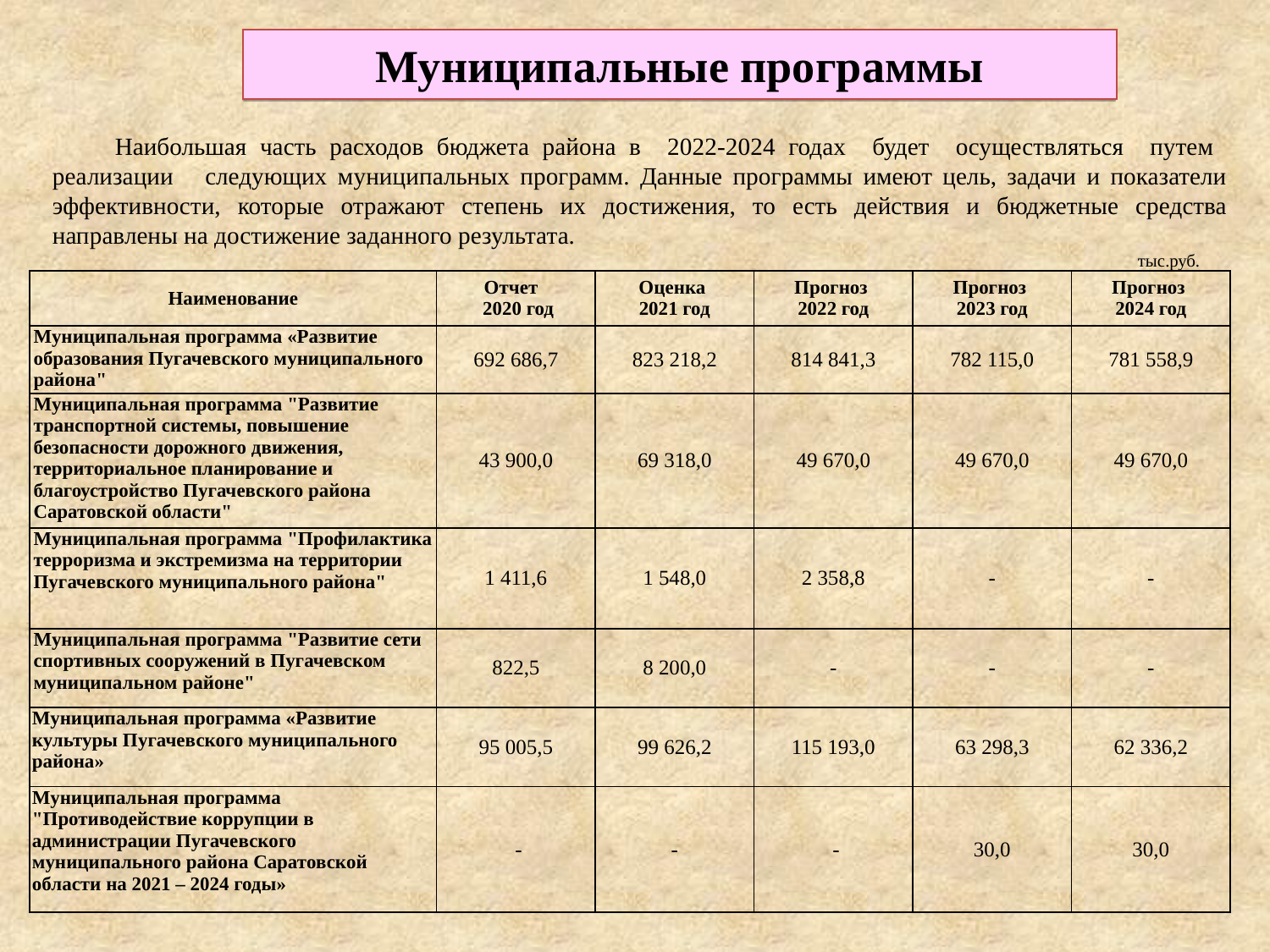

Муниципальные программы

Наибольшая часть расходов бюджета района в  2022-2024 годах  будет  осуществляться  путем  реализации   следующих муниципальных программ. Данные программы имеют цель, задачи и показатели эффективности, которые отражают степень их достижения, то есть действия и бюджетные средства направлены на достижение заданного результата.

|  |  |  |  |  | тыс.руб. |
| --- | --- | --- | --- | --- | --- |
| Наименование | Отчет 2020 год | Оценка 2021 год | Прогноз 2022 год | Прогноз 2023 год | Прогноз 2024 год |
| Муниципальная программа «Развитие образования Пугачевского муниципального района" | 692 686,7 | 823 218,2 | 814 841,3 | 782 115,0 | 781 558,9 |
| Муниципальная программа "Развитие транспортной системы, повышение безопасности дорожного движения, территориальное планирование и благоустройство Пугачевского района Саратовской области" | 43 900,0 | 69 318,0 | 49 670,0 | 49 670,0 | 49 670,0 |
| Муниципальная программа "Профилактика терроризма и экстремизма на территории Пугачевского муниципального района" | 1 411,6 | 1 548,0 | 2 358,8 | - | - |
| Муниципальная программа "Развитие сети спортивных сооружений в Пугачевском муниципальном районе" | 822,5 | 8 200,0 | - | - | - |
| Муниципальная программа «Развитие культуры Пугачевского муниципального района» | 95 005,5 | 99 626,2 | 115 193,0 | 63 298,3 | 62 336,2 |
| Муниципальная программа "Противодействие коррупции в администрации Пугачевского муниципального района Саратовской области на 2021 – 2024 годы» | - | - | - | 30,0 | 30,0 |